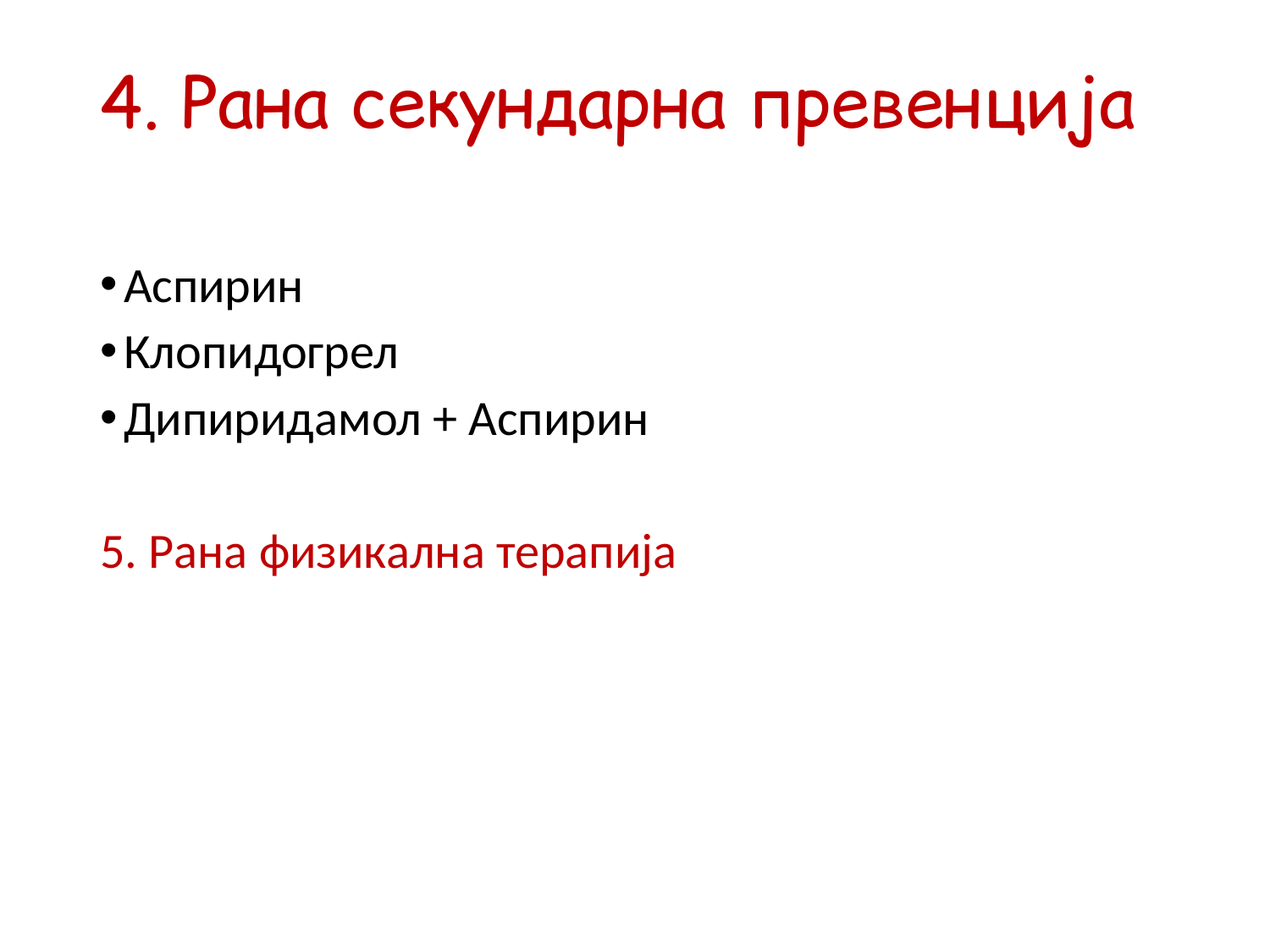

# 4. Рана секундарна превенција
Аспирин
Клопидогрел
Дипиридамол + Аспирин

5. Рана физикална терапија